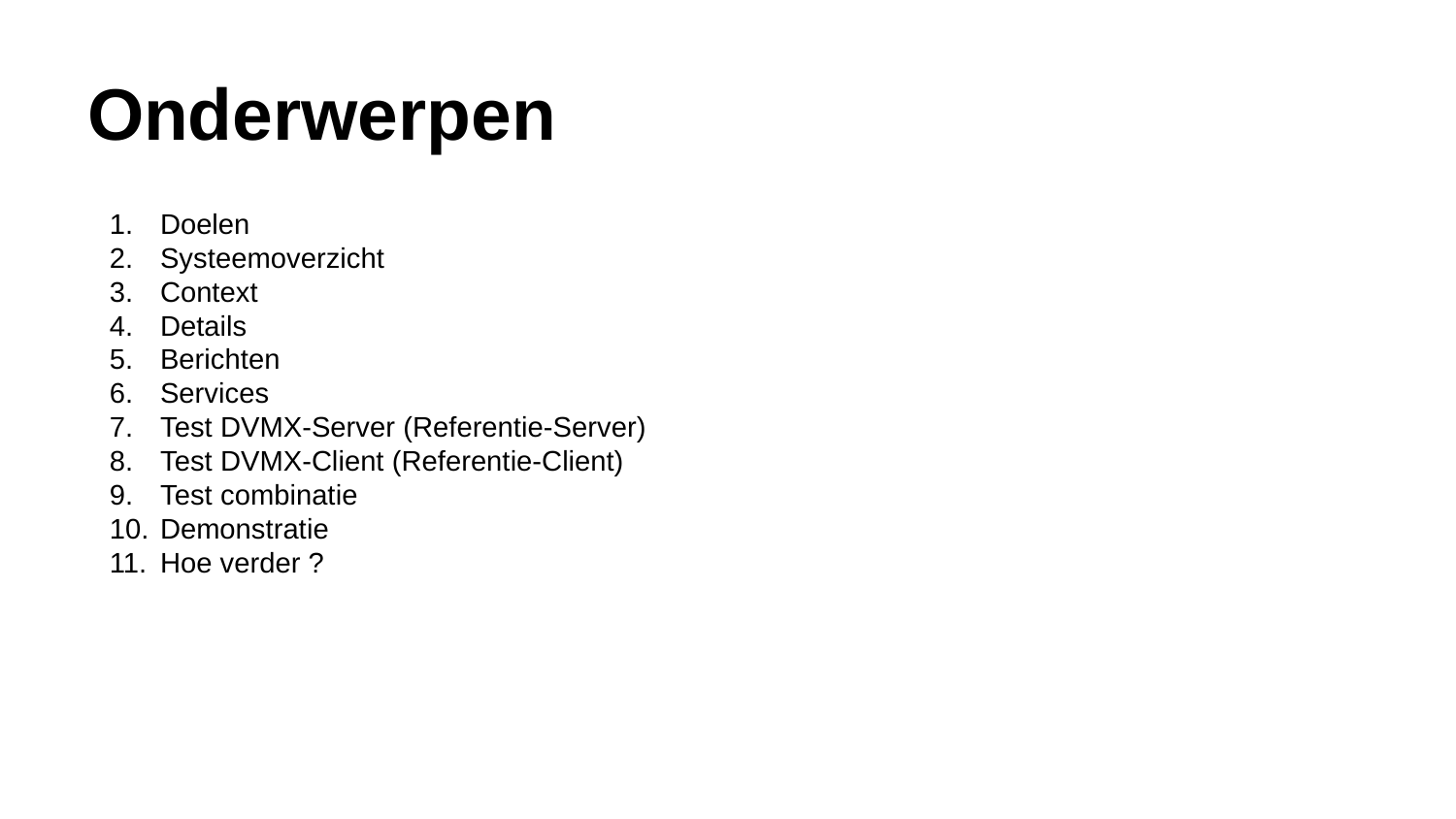

# Onderwerpen
Doelen
Systeemoverzicht
Context
Details
Berichten
Services
Test DVMX-Server (Referentie-Server)
Test DVMX-Client (Referentie-Client)
Test combinatie
Demonstratie
Hoe verder ?